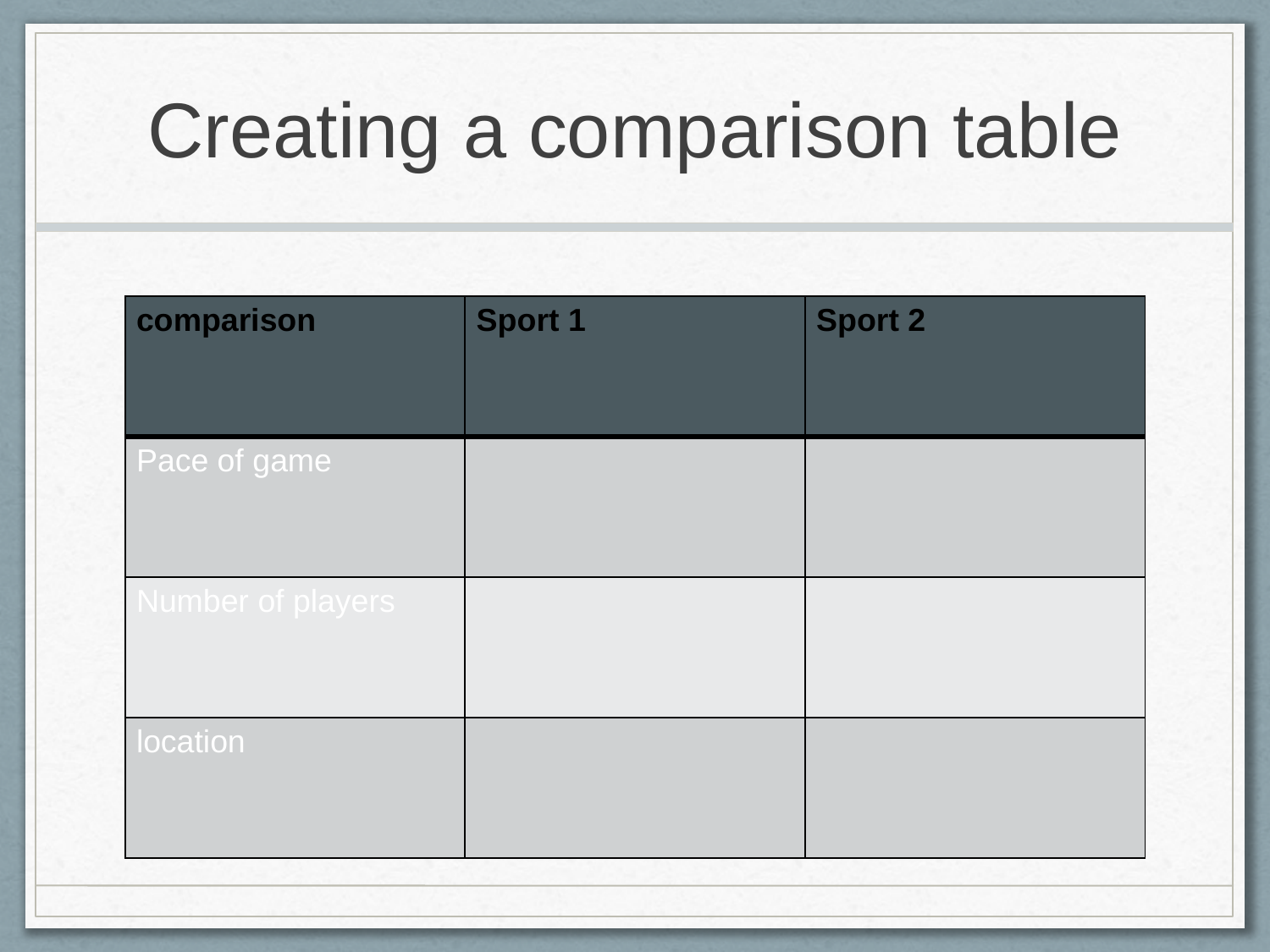

# Creating a comparison table
| comparison | Sport 1 | Sport 2 |
| --- | --- | --- |
| Pace of game |  |  |
| Number of players |  |  |
| location |  |  |